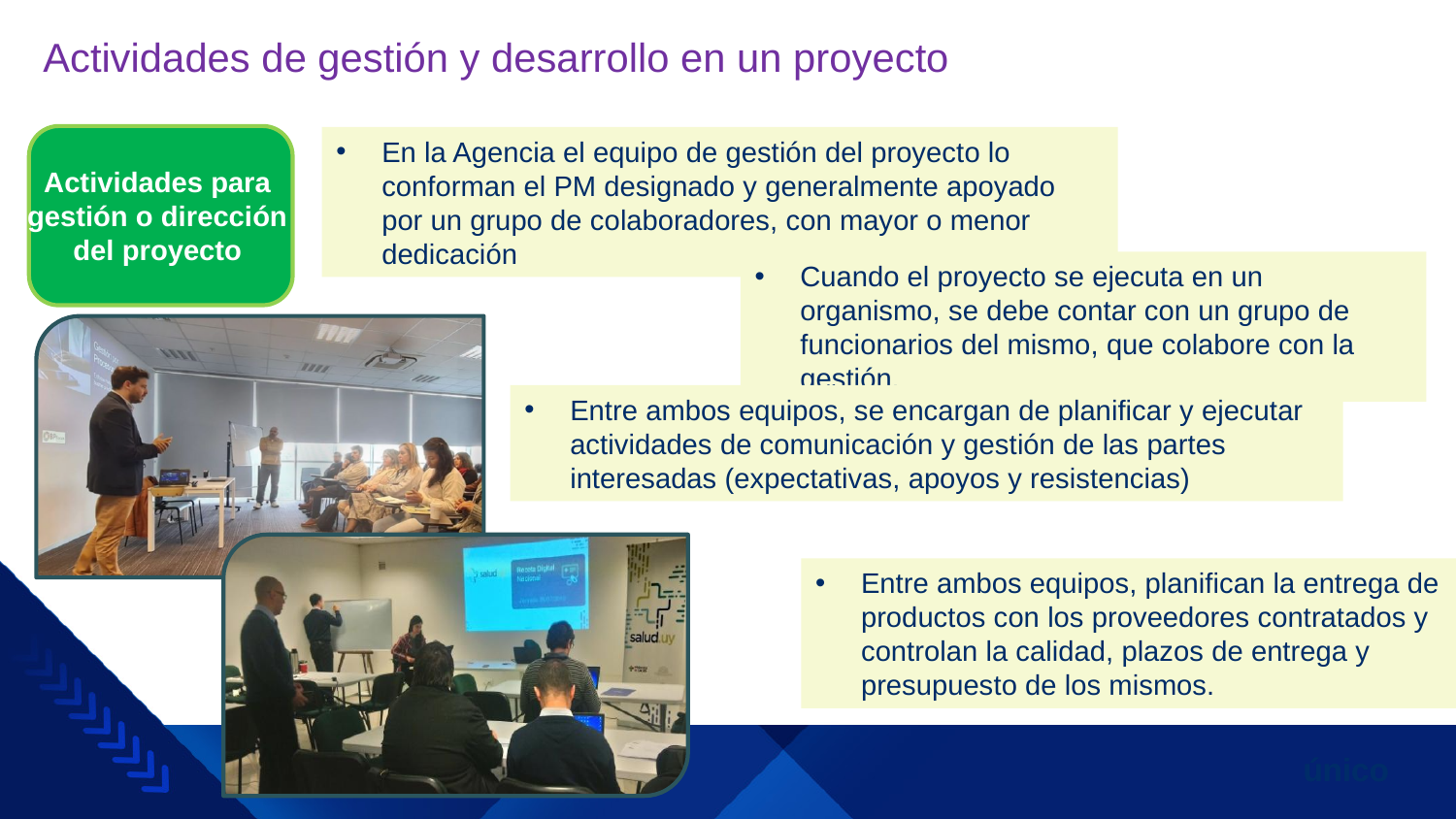

# Actividades de gestión y desarrollo en un proyecto

Actividades para gestión o dirección del proyecto
En la Agencia el equipo de gestión del proyecto lo conforman el PM designado y generalmente apoyado
por un grupo de colaboradores, con mayor o menor dedicación
Cuando el proyecto se ejecuta en un organismo, se debe contar con un grupo de funcionarios del mismo, que colabore con la gestión.

Entre ambos equipos, se encargan de planificar y ejecutar actividades de comunicación y gestión de las partes interesadas (expectativas, apoyos y resistencias)
Entre ambos equipos, planifican la entrega de productos con los proveedores contratados y controlan la calidad, plazos de entrega y presupuesto de los mismos.
único
único